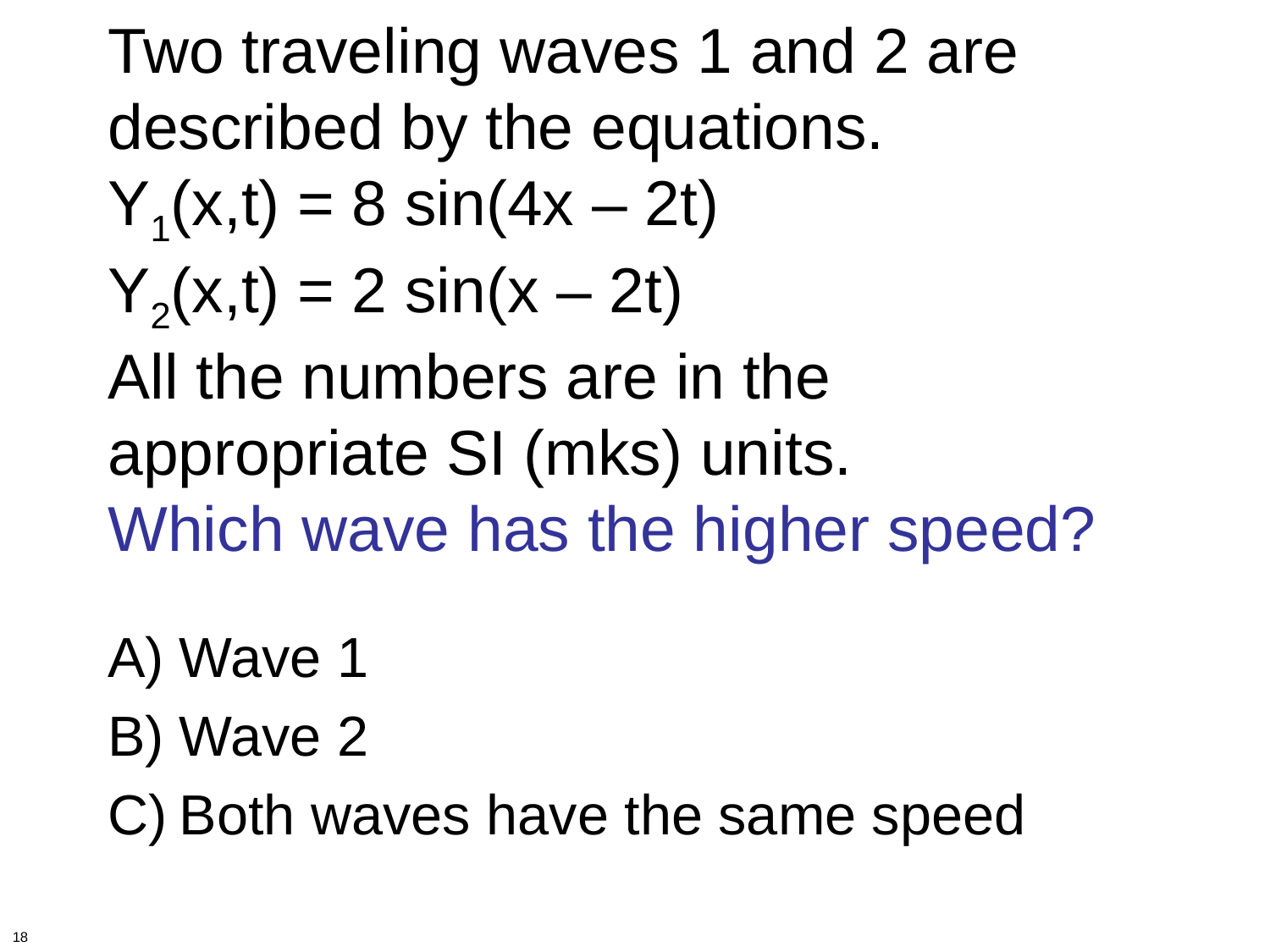

# Two traveling waves 1 and 2 are described by the equations. Y1(x,t) = 8 sin(4x – 2t) Y2(x,t) = 2 sin(x – 2t) All the numbers are in the appropriate SI (mks) units. Which wave has the higher speed?
Wave 1
Wave 2
Both waves have the same speed
18